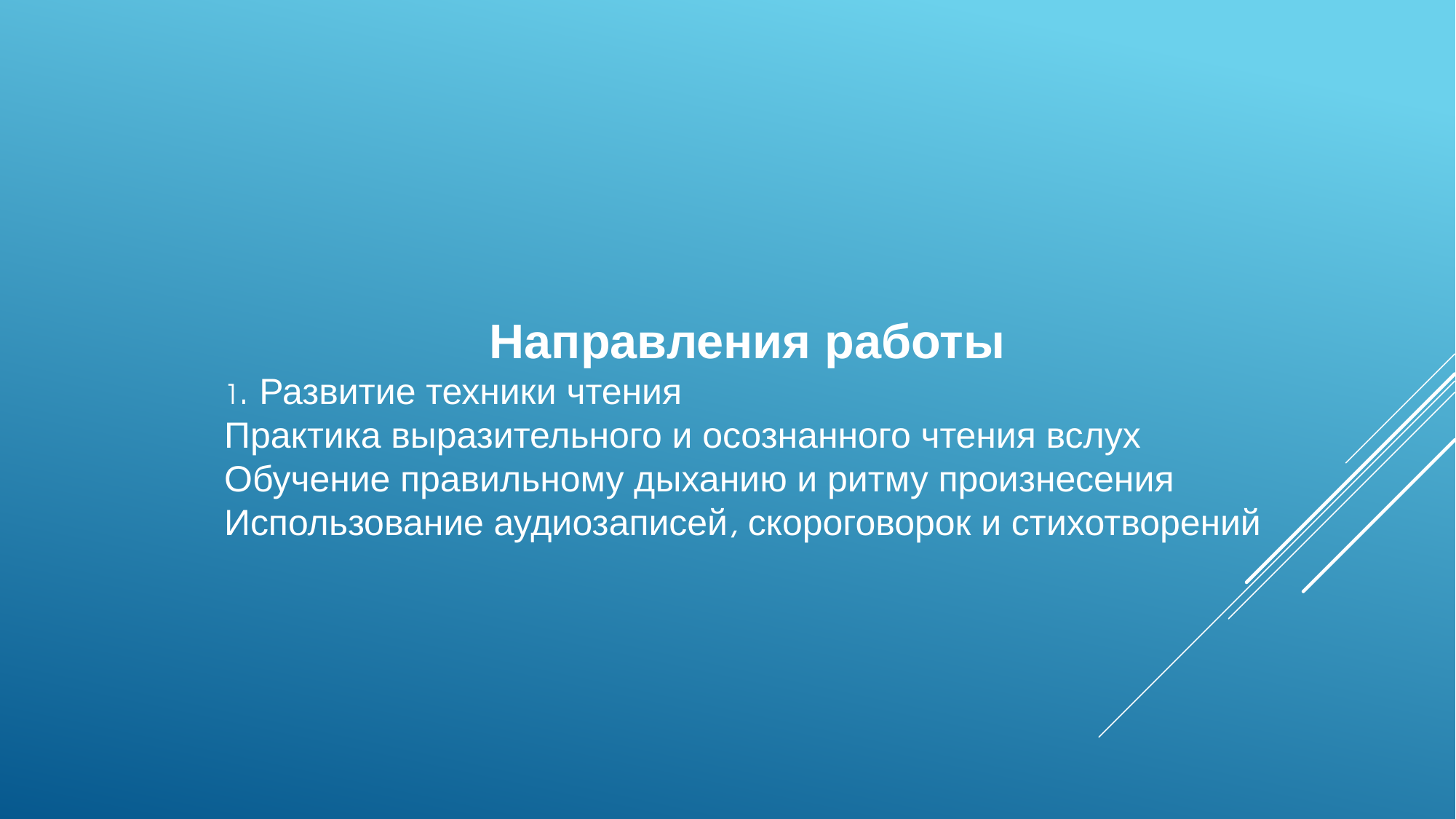

Направления работы
1. Развитие техники чтения
Практика выразительного и осознанного чтения вслух
Обучение правильному дыханию и ритму произнесения
Использование аудиозаписей, скороговорок и стихотворений